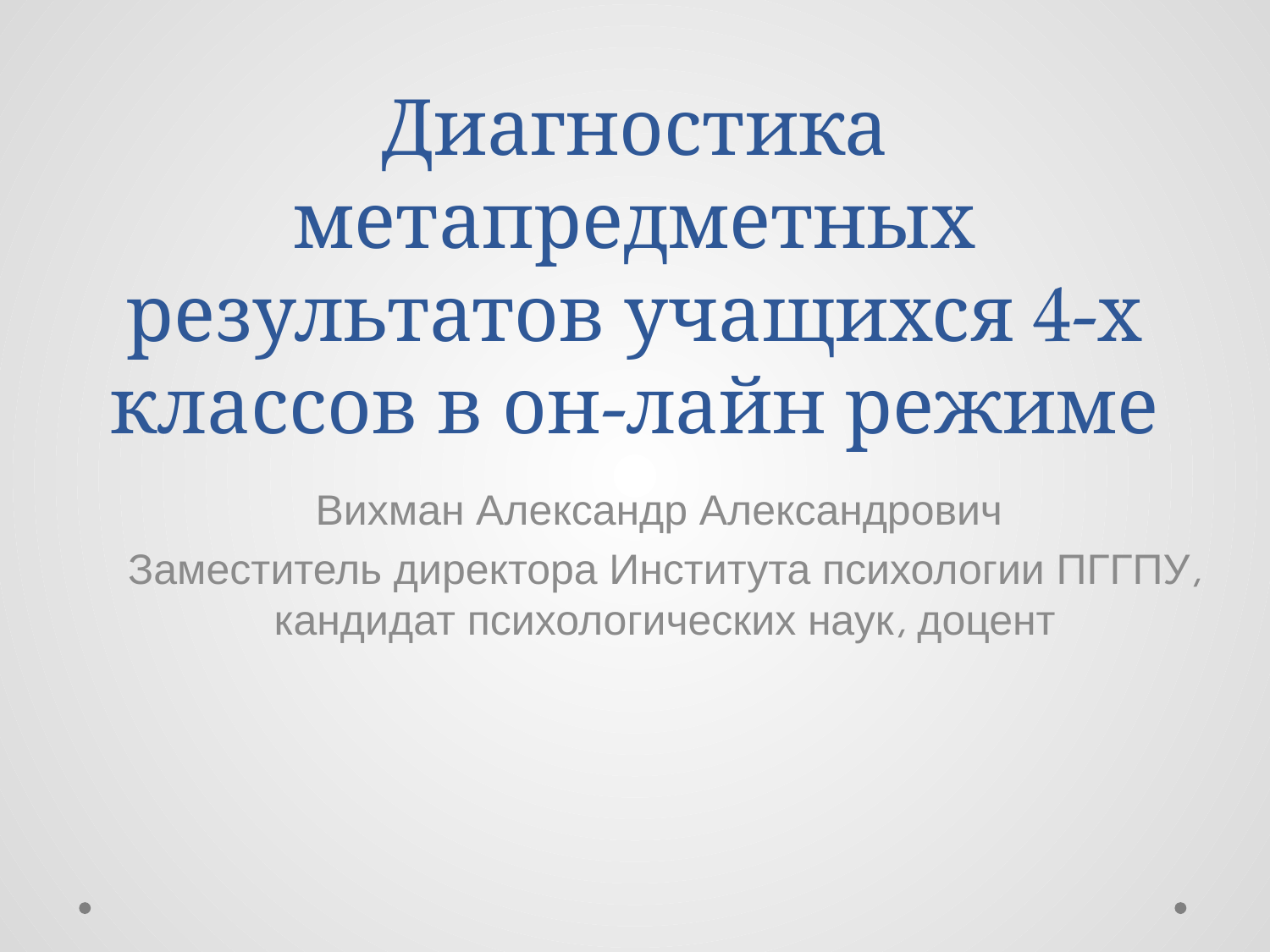

# Диагностика метапредметных результатов учащихся 4-х классов в он-лайн режиме
Вихман Александр Александрович
Заместитель директора Института психологии ПГГПУ, кандидат психологических наук, доцент